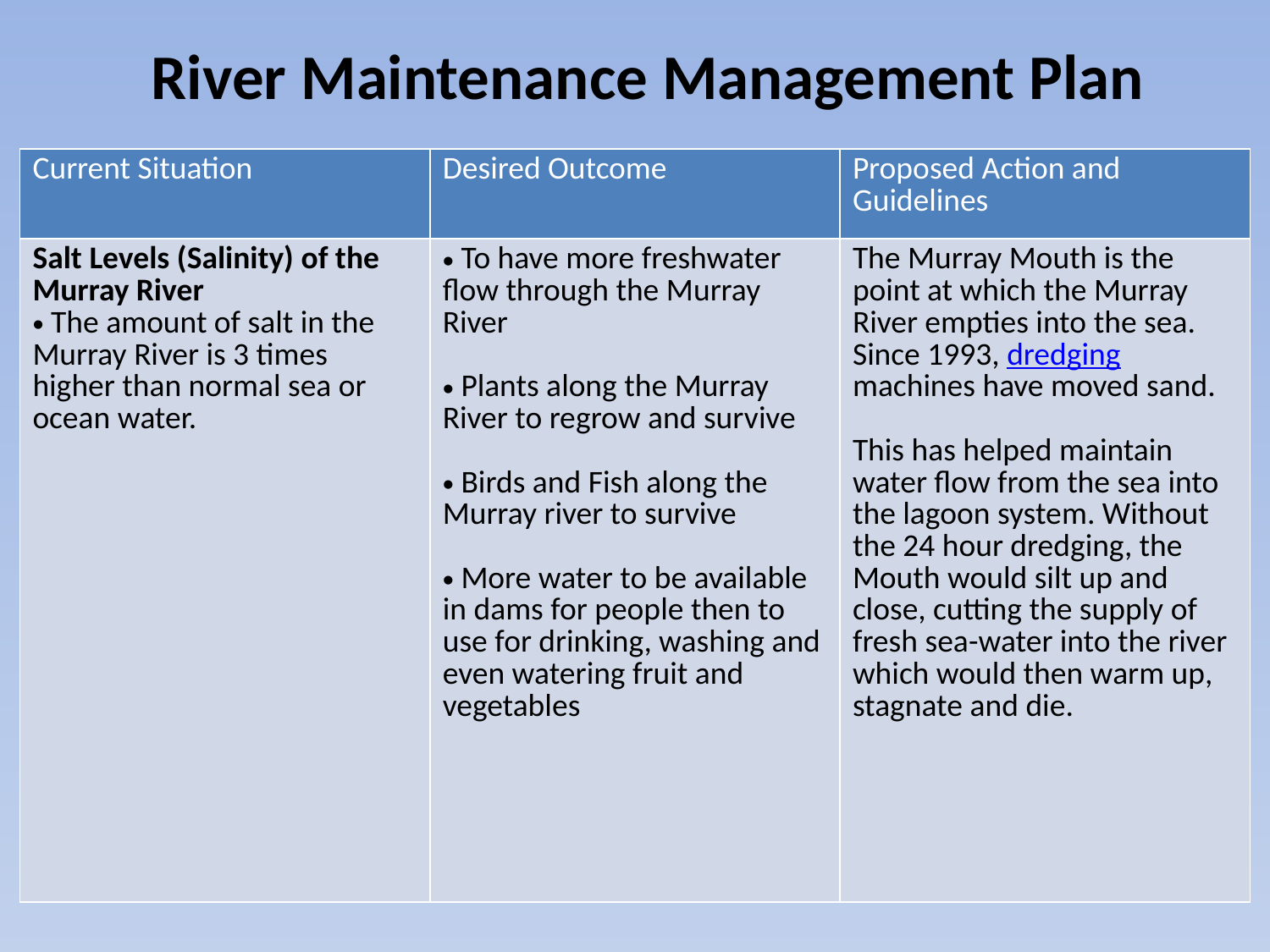

River Maintenance Management Plan
| Current Situation | Desired Outcome | Proposed Action and Guidelines |
| --- | --- | --- |
| Salt Levels (Salinity) of the Murray River The amount of salt in the Murray River is 3 times higher than normal sea or ocean water. | To have more freshwater flow through the Murray River Plants along the Murray River to regrow and survive Birds and Fish along the Murray river to survive More water to be available in dams for people then to use for drinking, washing and even watering fruit and vegetables | The Murray Mouth is the point at which the Murray River empties into the sea. Since 1993, dredging machines have moved sand. This has helped maintain water flow from the sea into the lagoon system. Without the 24 hour dredging, the Mouth would silt up and close, cutting the supply of fresh sea-water into the river which would then warm up, stagnate and die. |